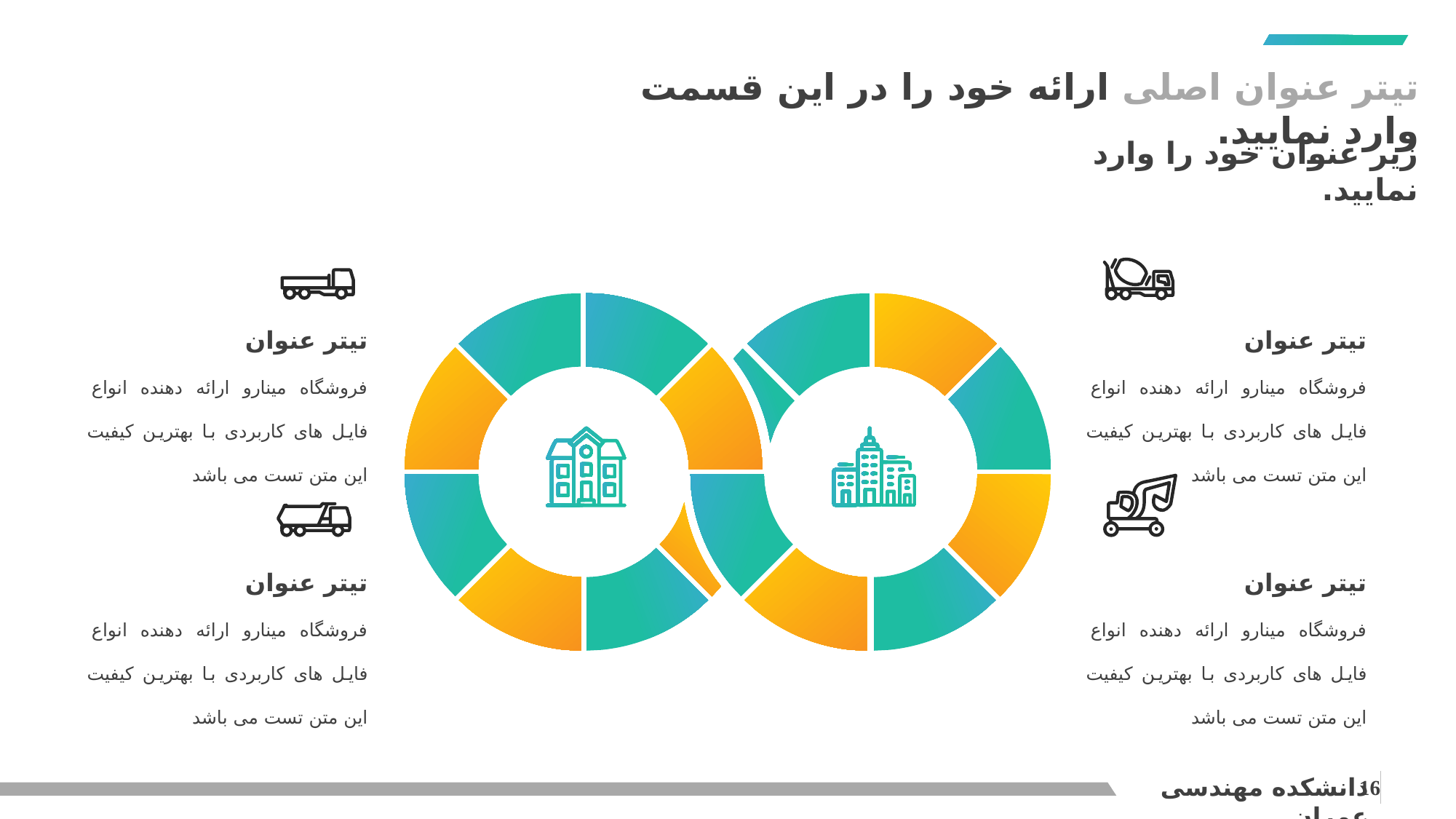

تیتر عنوان اصلی ارائه خود را در این قسمت وارد نمایید.
زیر عنوان خود را وارد نمایید.

تیتر عنوان
فروشگاه مینارو ارائه دهنده انواع فایل های کاربردی با بهترین کیفیت این متن تست می باشد
تیتر عنوان
فروشگاه مینارو ارائه دهنده انواع فایل های کاربردی با بهترین کیفیت این متن تست می باشد

تیتر عنوان
فروشگاه مینارو ارائه دهنده انواع فایل های کاربردی با بهترین کیفیت این متن تست می باشد
تیتر عنوان
فروشگاه مینارو ارائه دهنده انواع فایل های کاربردی با بهترین کیفیت این متن تست می باشد
دانشکده مهندسی عمران